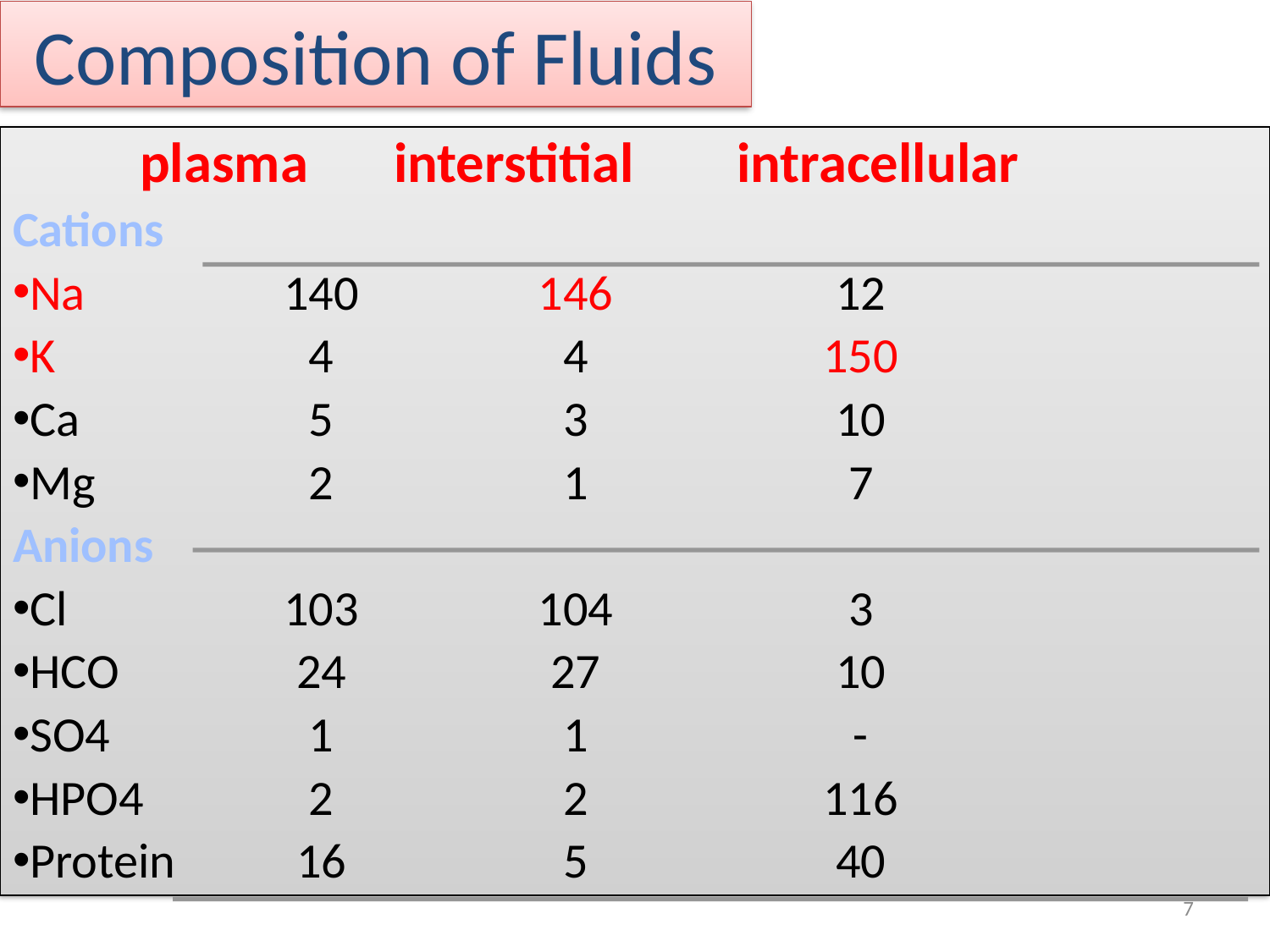

Composition of Fluids
	plasma	interstitial	       intracellular
Cations
Na	140	146	12
K	4	4	150
Ca	5	3	10
Mg	2	1	7
Anions
Cl	103	104	3
HCO	24	27	10
SO4	1	1	-
HPO4	2	2	116
Protein	16	5	40

7